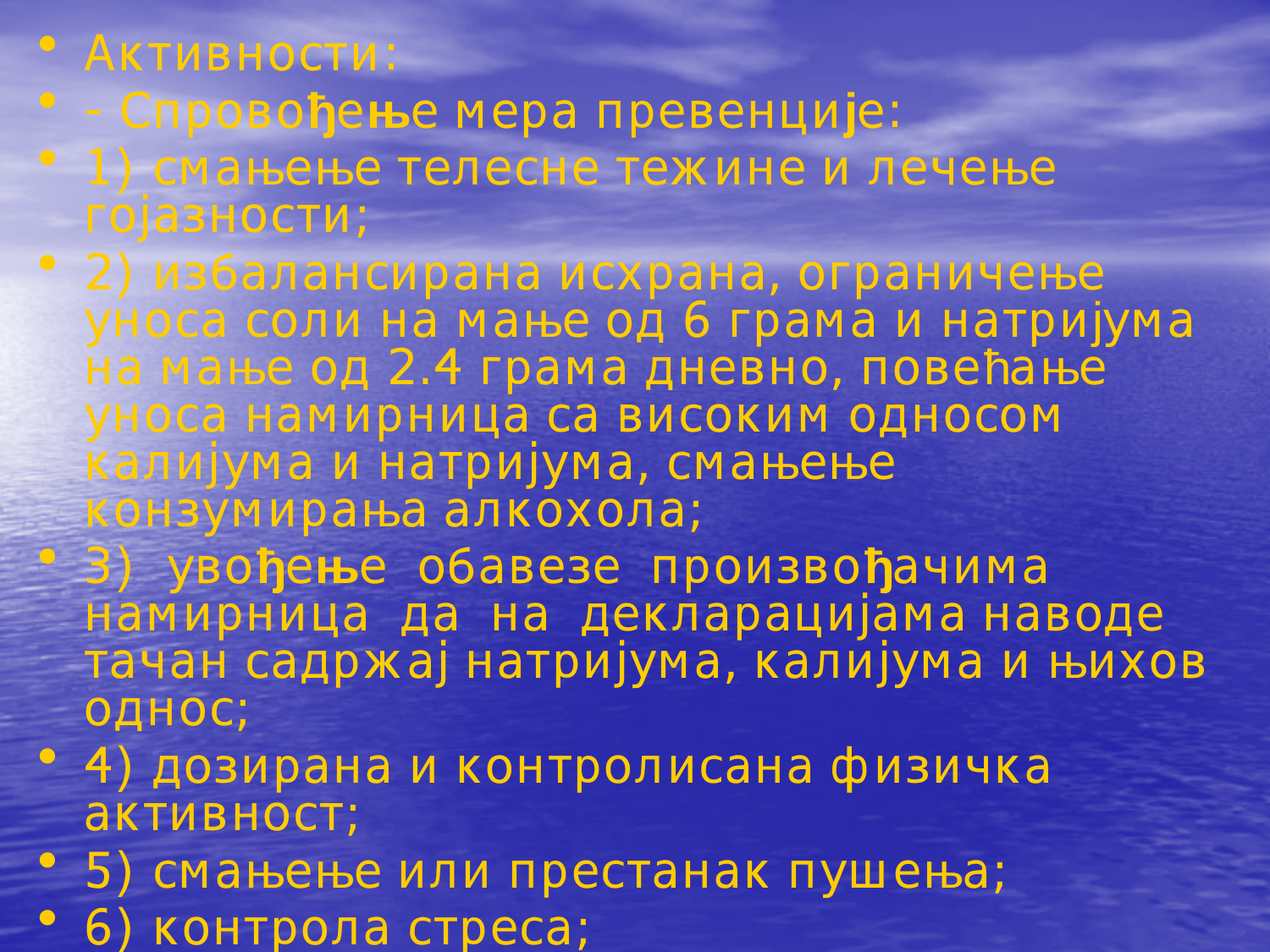

Активности:
- Спровођење мера превенције:
1) смањење телесне тежине и лечење гојазности;
2) избалансирана исхрана, ограничење уноса соли на мање од 6 грама и натријума на мање од 2.4 грама дневно, повећање уноса намирница са високим односом калијума и натријума, смањење конзумирања алкохола;
3)  увођење  обавезе  произвођачима  намирница  да  на  декларацијама наводе тачан садржај натријума, калијума и њихов однос;
4) дозирана и контролисана физичка активност;
5) смањење или престанак пушења;
6) контрола стреса;